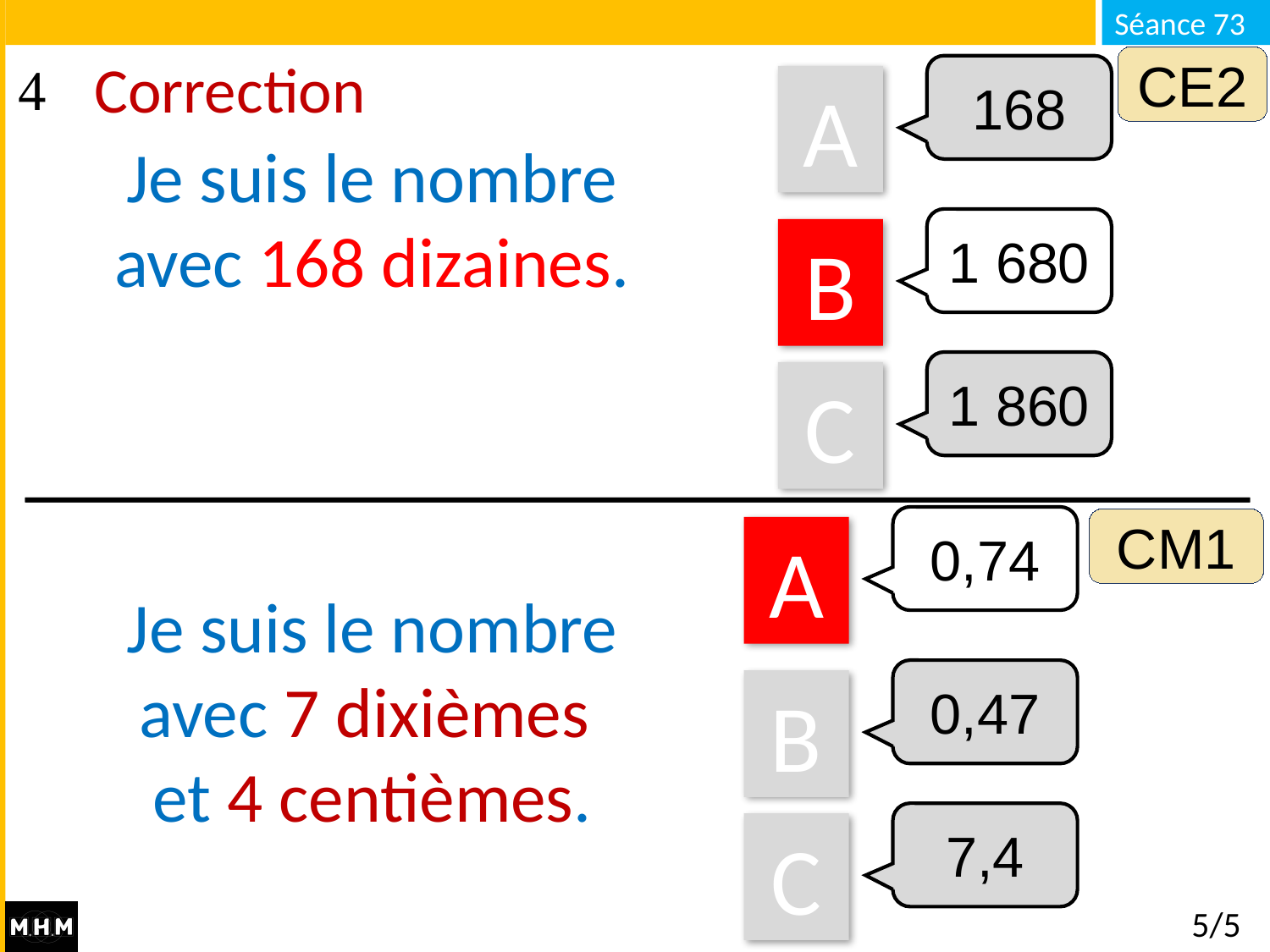

CE2
# Correction
168
A
Je suis le nombre avec 168 dizaines.
1 680
B
1 860
C

0,74
CM1
A
Je suis le nombre avec 7 dixièmes
et 4 centièmes.
0,47
B
7,4
C
5/5